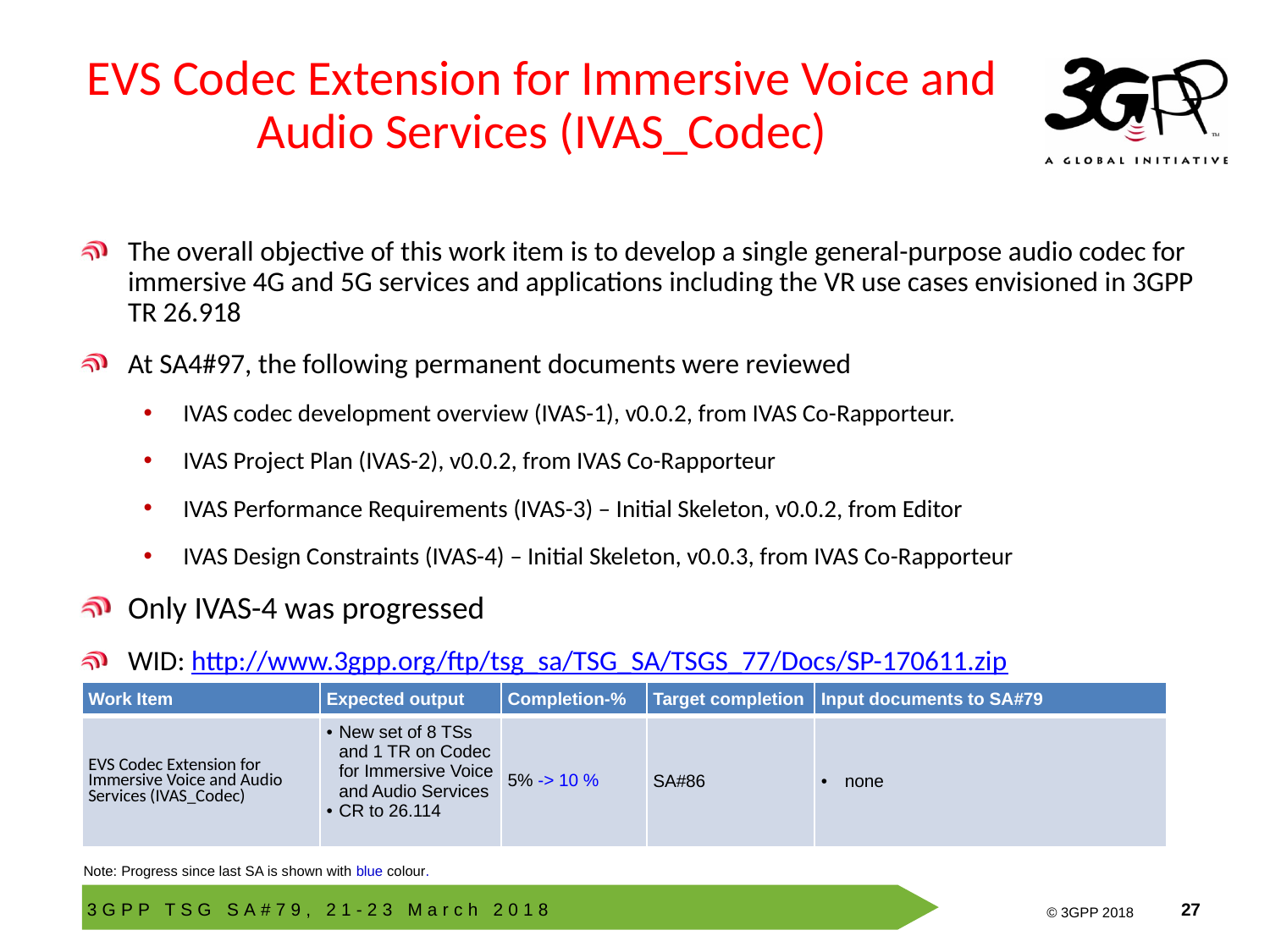

# EVS Codec Extension for Immersive Voice and Audio Services (IVAS_Codec)
The overall objective of this work item is to develop a single general-purpose audio codec for immersive 4G and 5G services and applications including the VR use cases envisioned in 3GPP TR 26.918
At SA4#97, the following permanent documents were reviewed
IVAS codec development overview (IVAS-1), v0.0.2, from IVAS Co-Rapporteur.
IVAS Project Plan (IVAS-2), v0.0.2, from IVAS Co-Rapporteur
IVAS Performance Requirements (IVAS-3) – Initial Skeleton, v0.0.2, from Editor
IVAS Design Constraints (IVAS-4) – Initial Skeleton, v0.0.3, from IVAS Co-Rapporteur
Only IVAS-4 was progressed
WID: http://www.3gpp.org/ftp/tsg_sa/TSG_SA/TSGS_77/Docs/SP-170611.zip
| Work Item | Expected output | Completion-% | Target completion | Input documents to SA#79 |
| --- | --- | --- | --- | --- |
| EVS Codec Extension for Immersive Voice and Audio Services (IVAS\_Codec) | New set of 8 TSs and 1 TR on Codec for Immersive Voice and Audio Services CR to 26.114 | 5% -> 10 % | SA#86 | none |
Note: Progress since last SA is shown with blue colour.